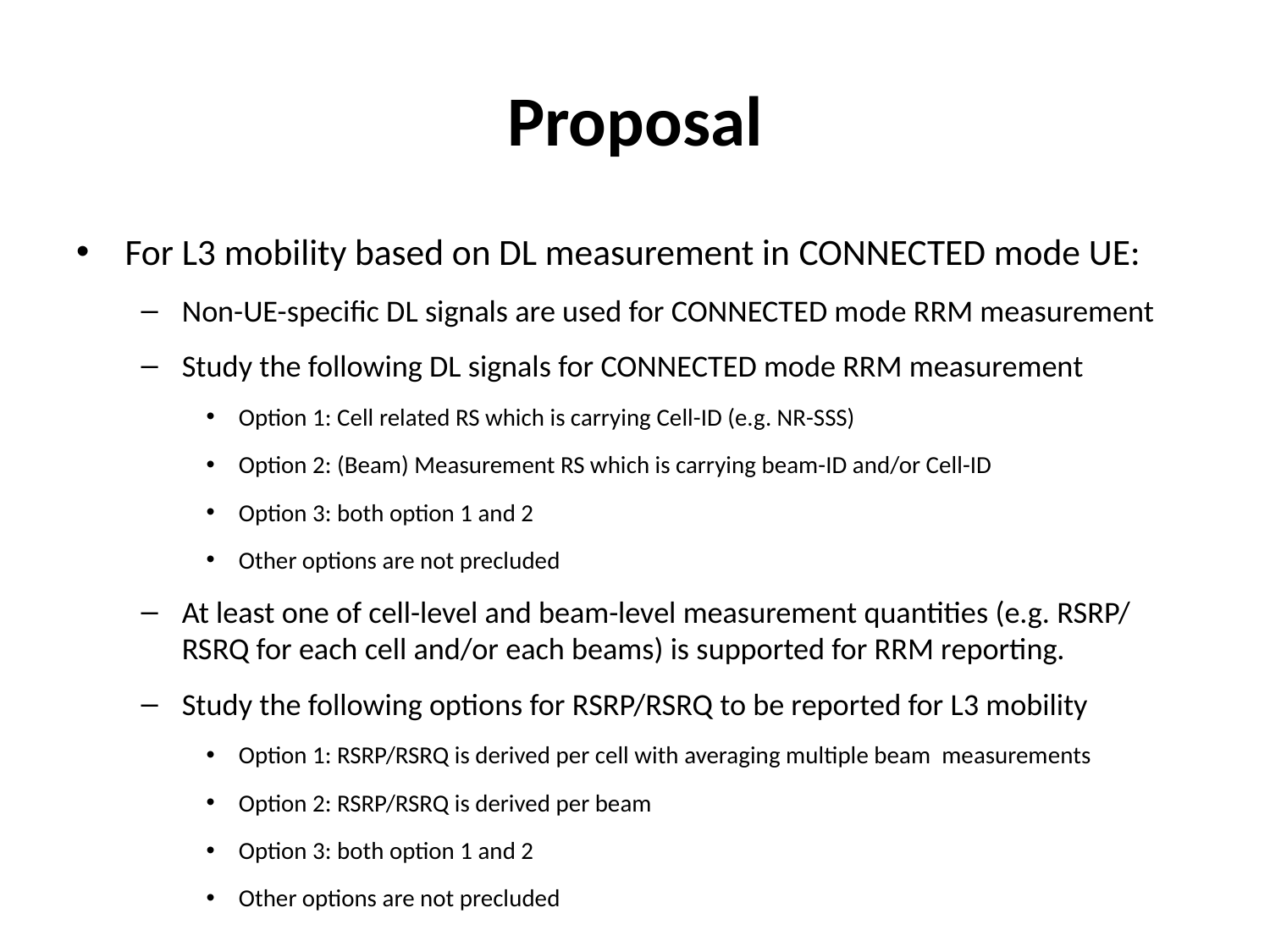

# Proposal
For L3 mobility based on DL measurement in CONNECTED mode UE:
Non-UE-specific DL signals are used for CONNECTED mode RRM measurement
Study the following DL signals for CONNECTED mode RRM measurement
Option 1: Cell related RS which is carrying Cell-ID (e.g. NR-SSS)
Option 2: (Beam) Measurement RS which is carrying beam-ID and/or Cell-ID
Option 3: both option 1 and 2
Other options are not precluded
At least one of cell-level and beam-level measurement quantities (e.g. RSRP/RSRQ for each cell and/or each beams) is supported for RRM reporting.
Study the following options for RSRP/RSRQ to be reported for L3 mobility
Option 1: RSRP/RSRQ is derived per cell with averaging multiple beam  measurements
Option 2: RSRP/RSRQ is derived per beam
Option 3: both option 1 and 2
Other options are not precluded